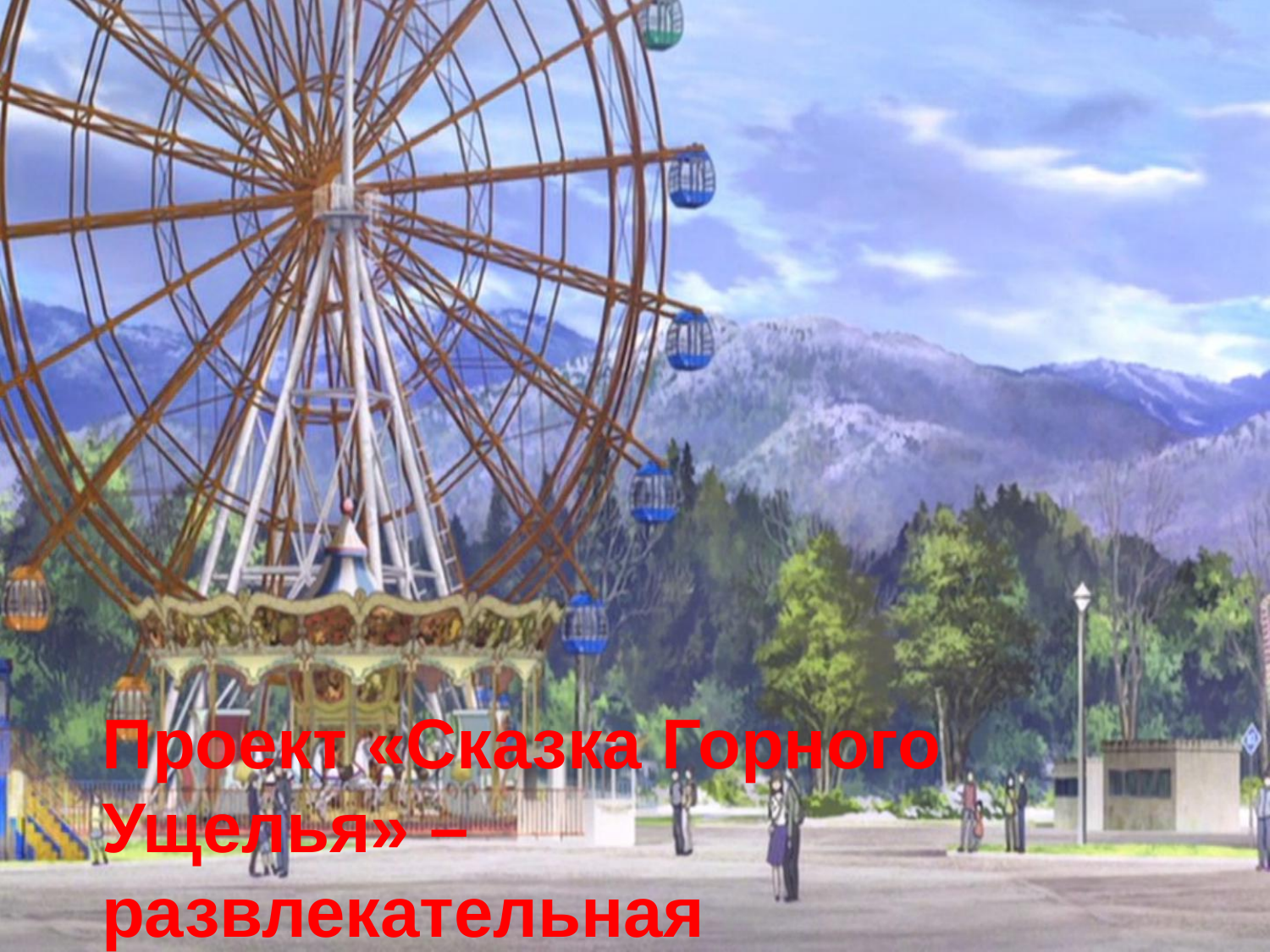

Проект «Сказка Горного
Ущелья» – развлекательная
поляна